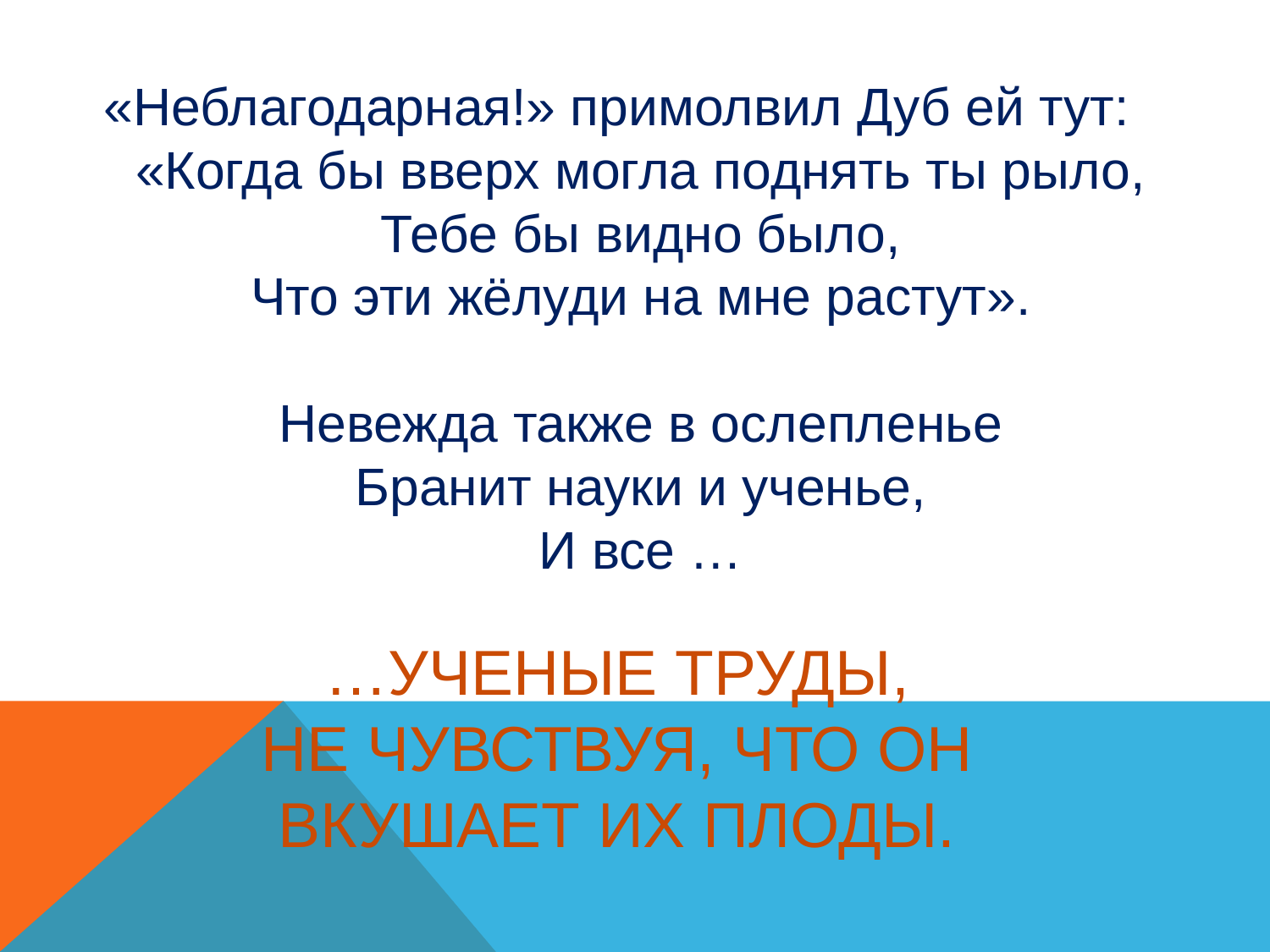

«Неблагодарная!» примолвил Дуб ей тут:
«Когда бы вверх могла поднять ты рыло,
Тебе бы видно было,
Что эти жёлуди на мне растут».
Невежда также в ослепленье
Бранит науки и ученье,
И все …
# …ученые труды, Не чувствуя, что он вкушает их плоды.